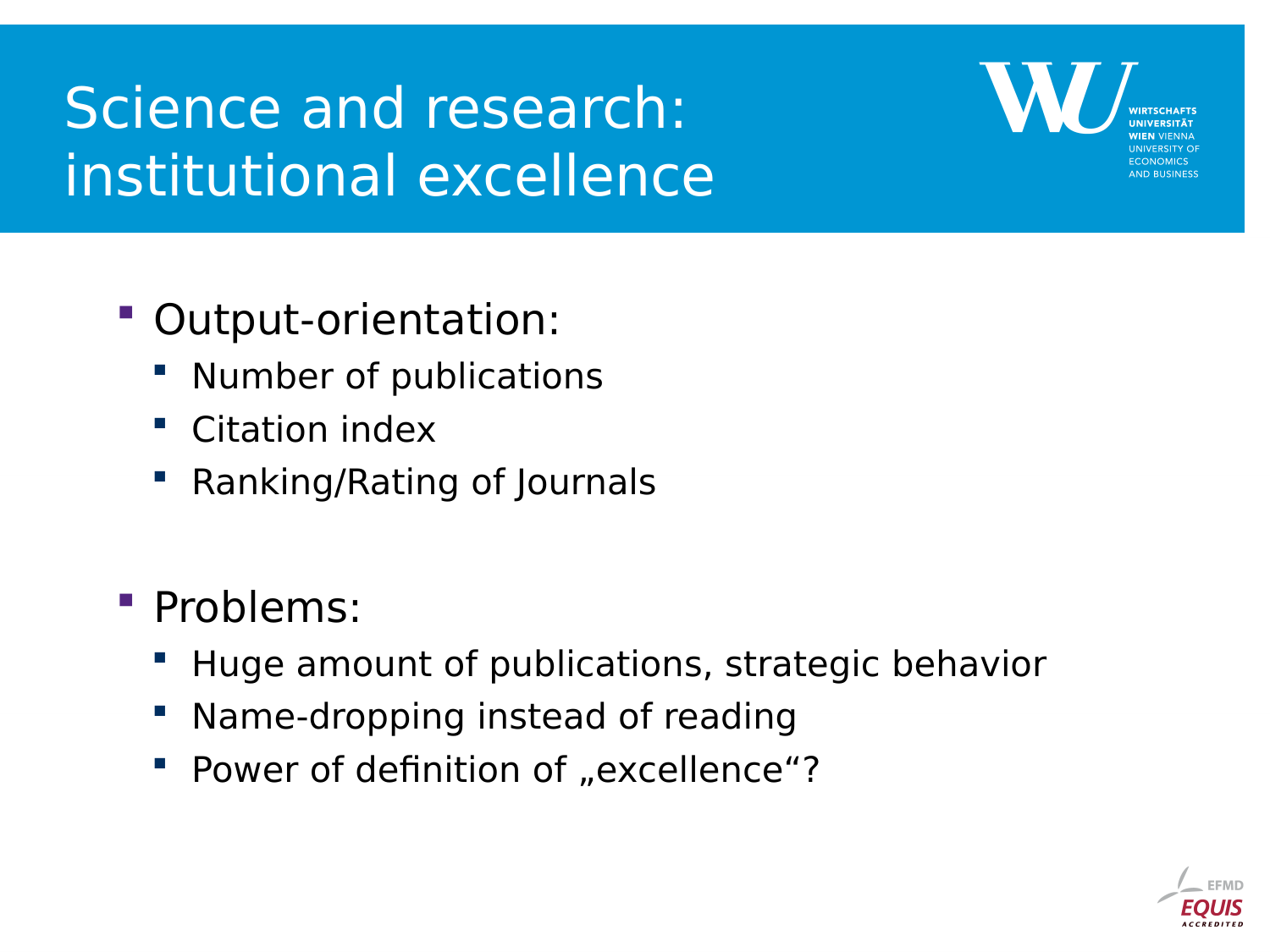

# Science and research: institutional excellence
Output-orientation:
Number of publications
Citation index
Ranking/Rating of Journals

Problems:
Huge amount of publications, strategic behavior
Name-dropping instead of reading
Power of definition of „excellence“?